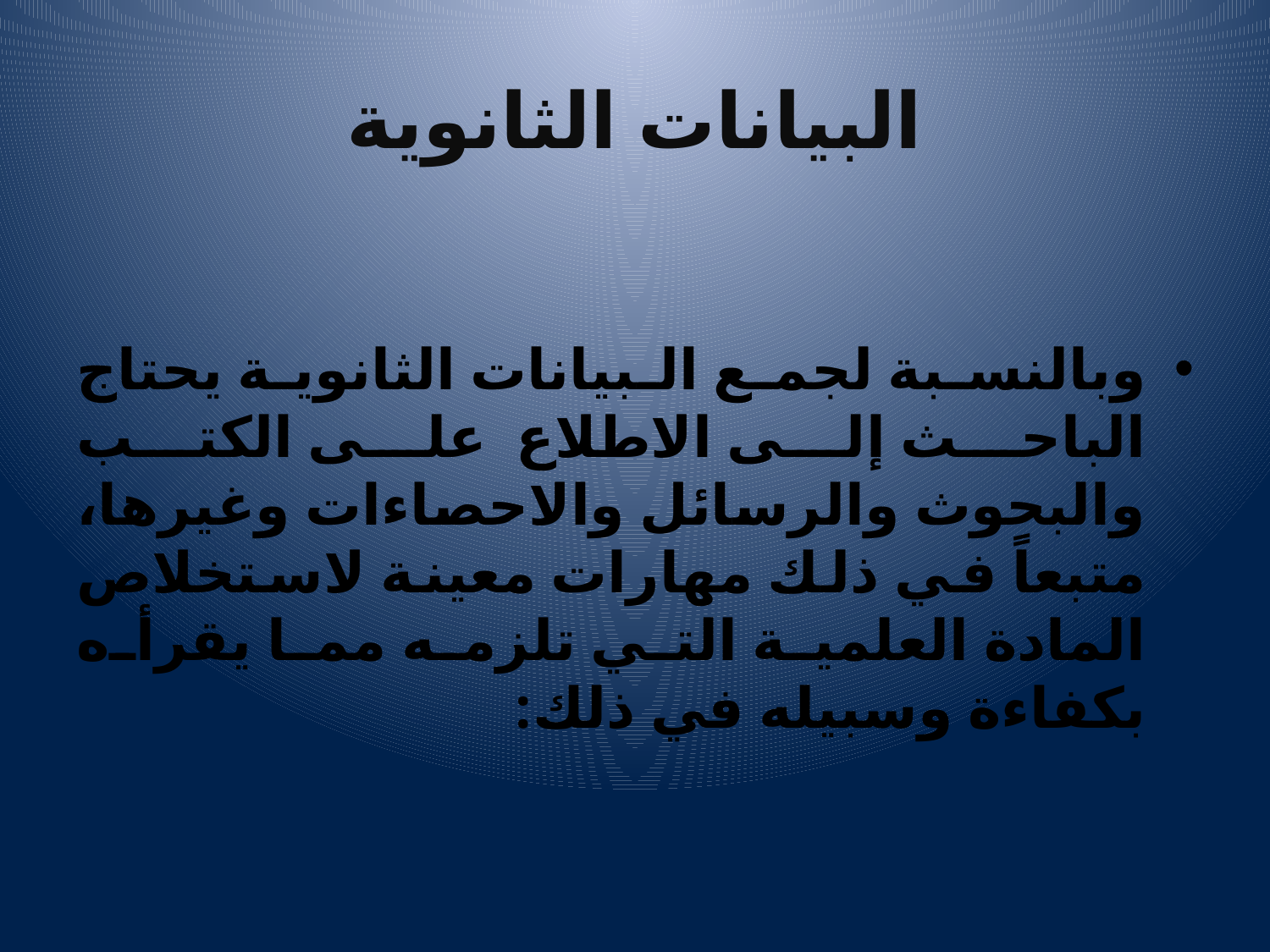

# البيانات الثانوية
وبالنسبة لجمع البيانات الثانوية يحتاج الباحث إلى الاطلاع  على الكتب والبحوث والرسائل والاحصاءات وغيرها، متبعاً في ذلك مهارات معينة لاستخلاص المادة العلمية التي تلزمه مما يقرأه بكفاءة وسبيله في ذلك: